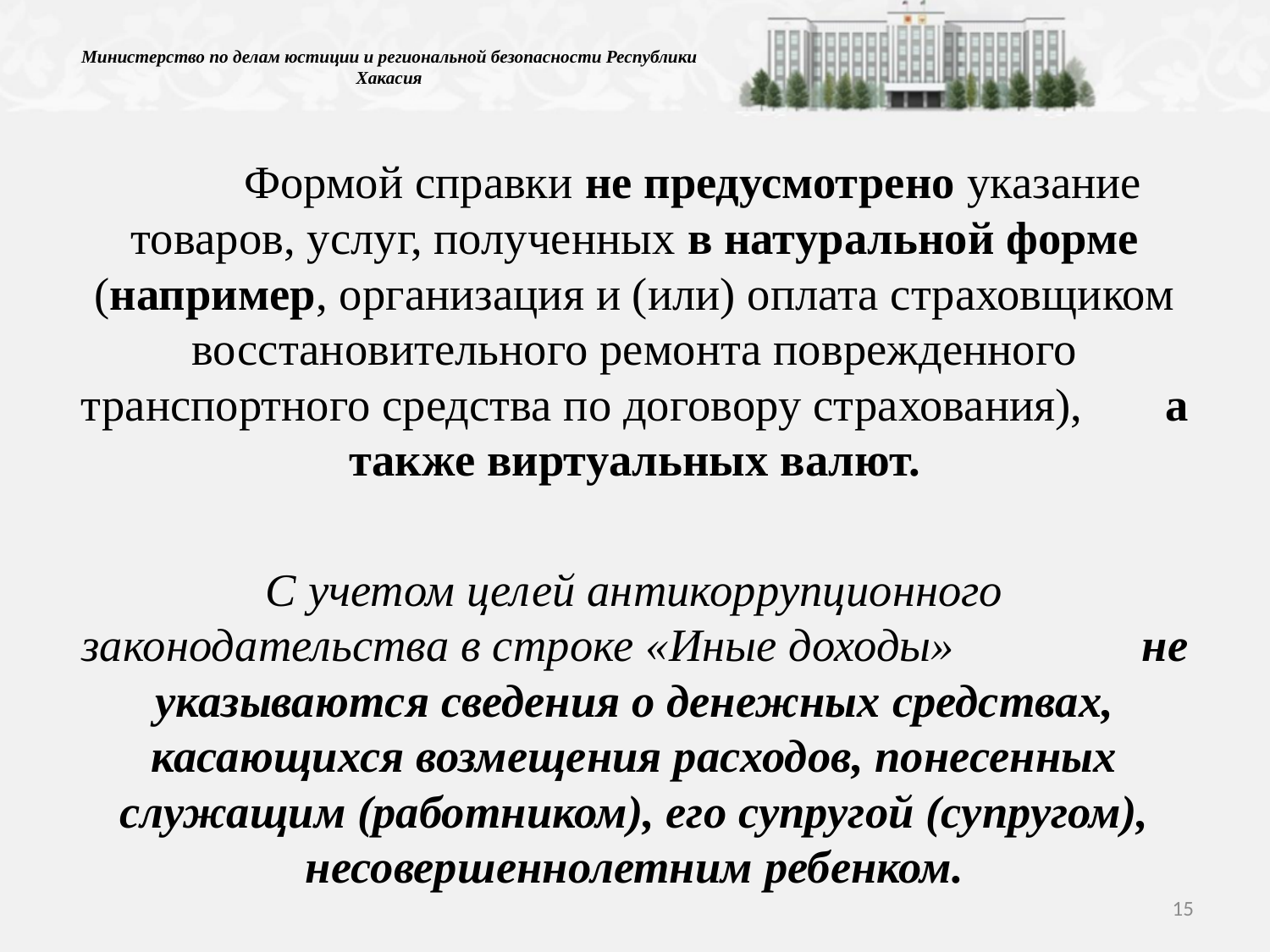

# Министерство по делам юстиции и региональной безопасности Республики Хакасия
	 Формой справки не предусмотрено указание товаров, услуг, полученных в натуральной форме (например, организация и (или) оплата страховщиком восстановительного ремонта поврежденного транспортного средства по договору страхования),       а также виртуальных валют.

С учетом целей антикоррупционного законодательства в строке «Иные доходы»                не указываются сведения о денежных средствах, касающихся возмещения расходов, понесенных служащим (работником), его супругой (супругом), несовершеннолетним ребенком.

15